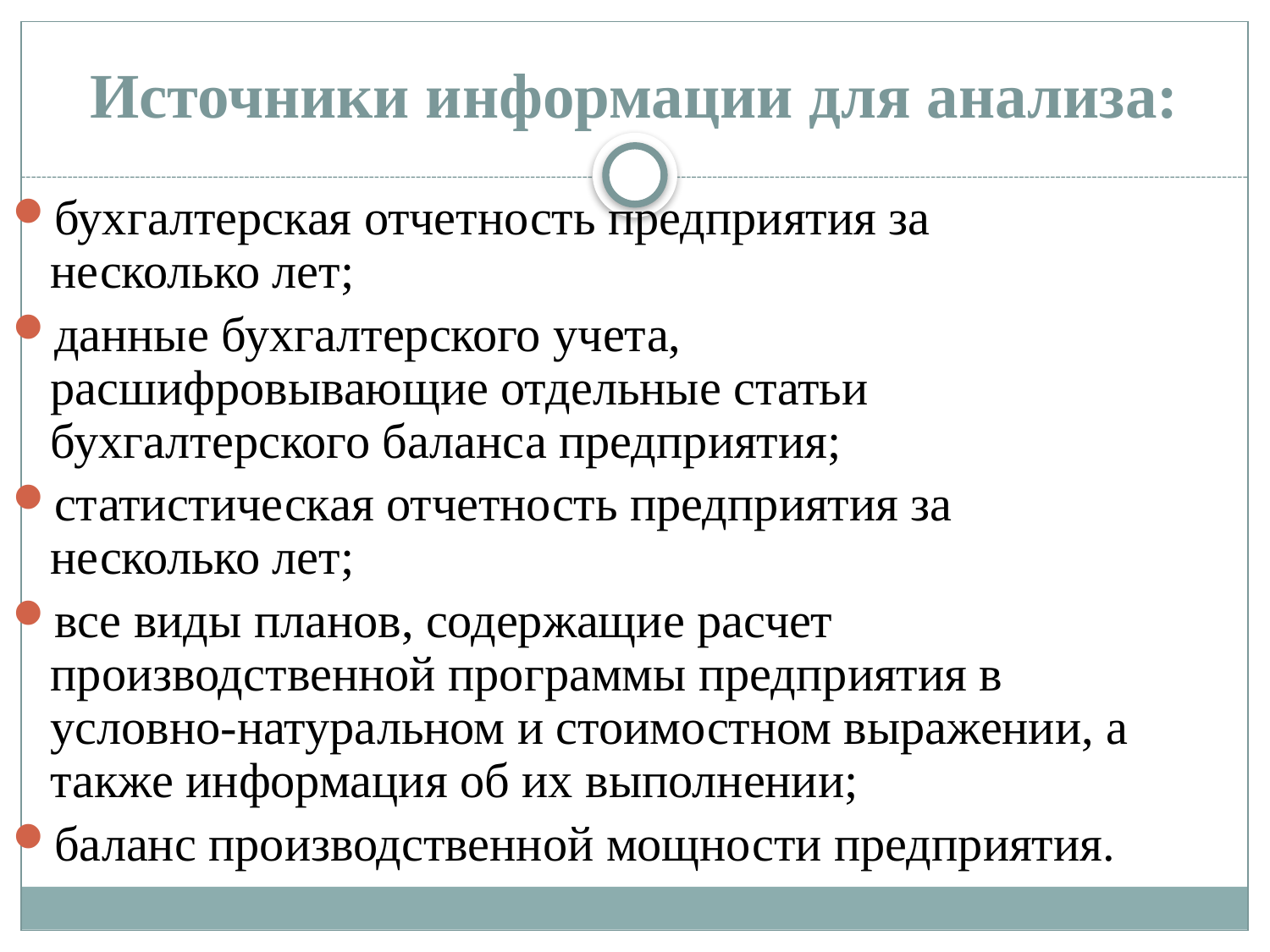

# Источники информации для анализа:
бухгалтерская отчетность предприятия за несколько лет;
данные бухгалтерского учета, расшифровывающие отдельные статьи бухгалтерского баланса предприятия;
статистическая отчетность предприятия за несколько лет;
все виды планов, содержащие расчет производственной программы предприятия в условно-натуральном и стоимостном выражении, а также информация об их выполнении;
баланс производственной мощности предприятия.